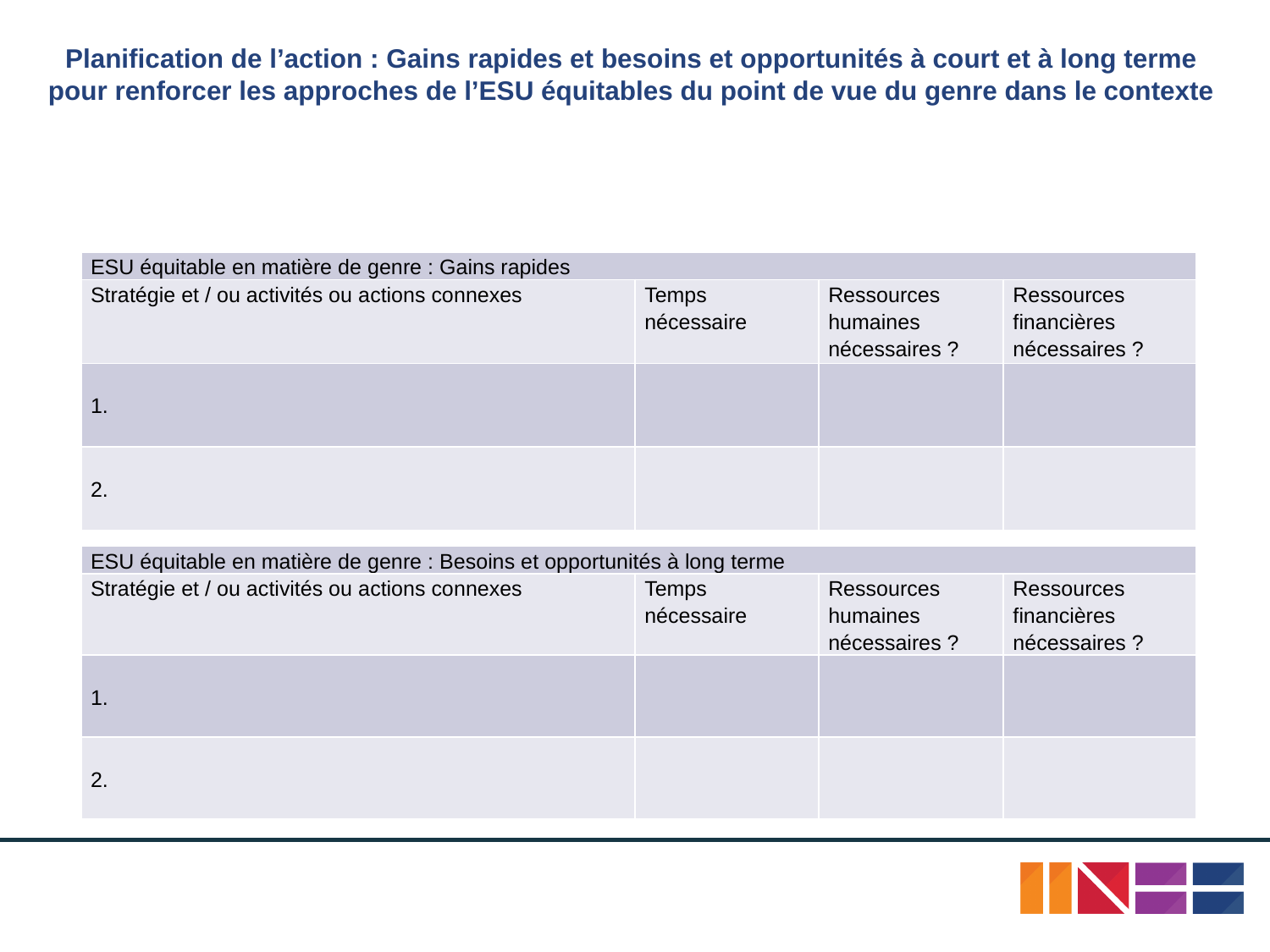

# Planification de l’action : Gains rapides et besoins et opportunités à court et à long terme pour renforcer les approches de l’ESU équitables du point de vue du genre dans le contexte

| ESU équitable en matière de genre : Gains rapides |  |  |  |
| --- | --- | --- | --- |
| Stratégie et / ou activités ou actions connexes | Temps nécessaire | Ressources humaines nécessaires ? | Ressources financières nécessaires ? |
| 1. |  |  |  |
| 2. |  |  |  |
| ESU équitable en matière de genre : Besoins et opportunités à long terme |  |  |  |
| --- | --- | --- | --- |
| Stratégie et / ou activités ou actions connexes | Temps nécessaire | Ressources humaines nécessaires ? | Ressources financières nécessaires ? |
| 1. |  |  |  |
| 2. |  |  |  |